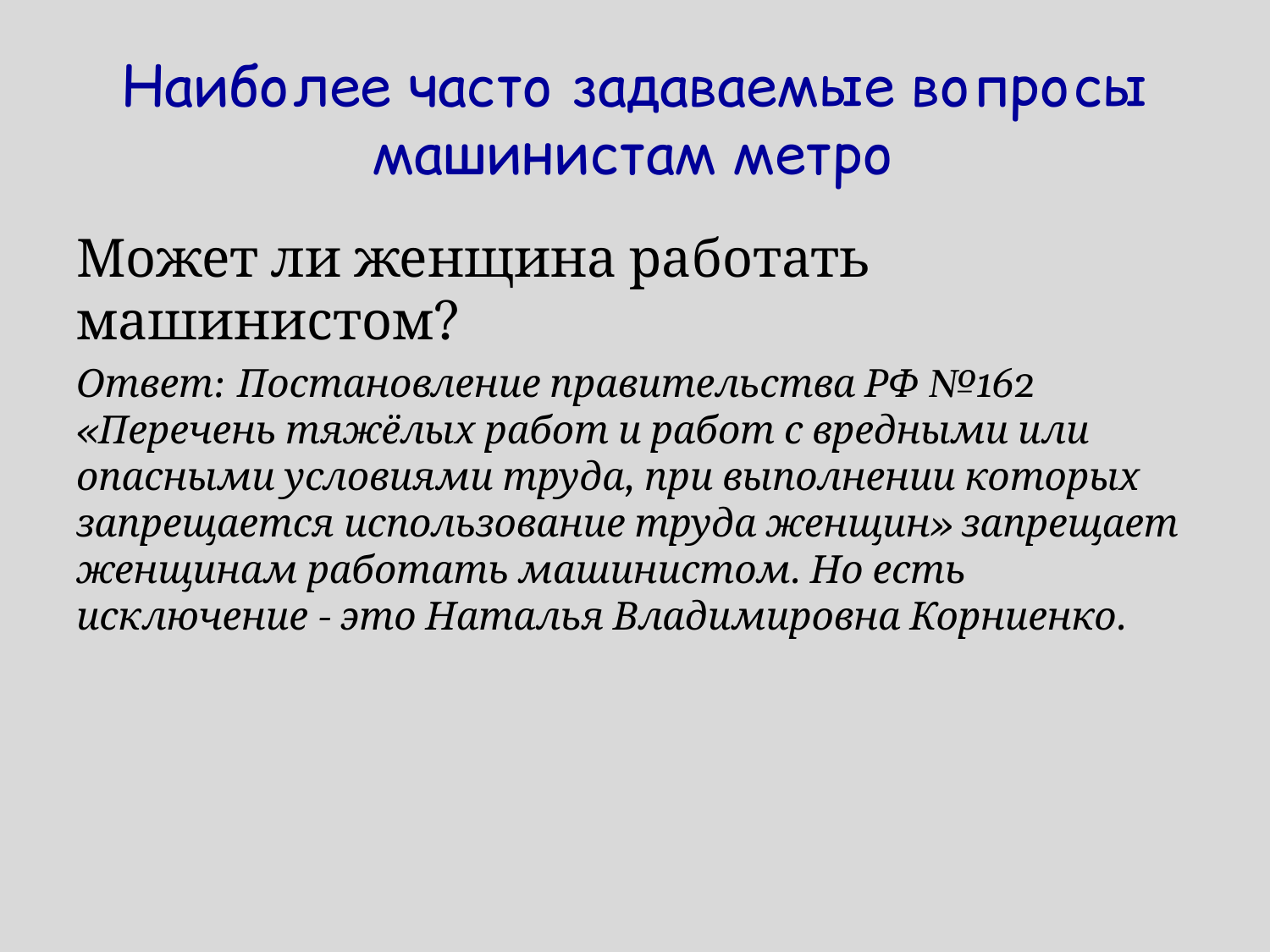

# Наиболее часто задаваемые вопросы машинистам метро
Может ли женщина работать машинистом?
Ответ: Постановление правительства РФ №162 «Перечень тяжёлых работ и работ с вредными или опасными условиями труда, при выполнении которых запрещается использование труда женщин» запрещает женщинам работать машинистом. Но есть исключение - это Наталья Владимировна Корниенко.